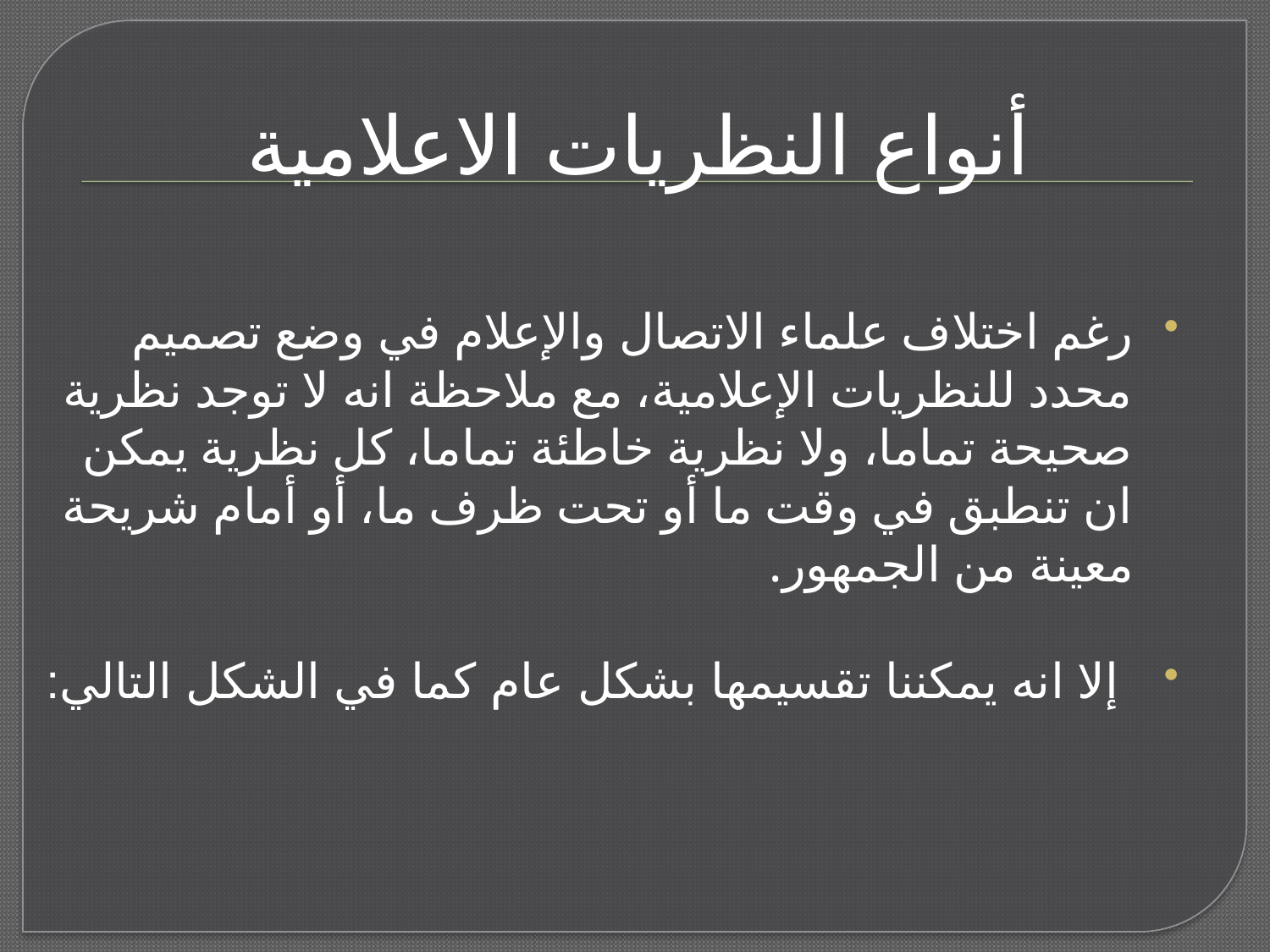

# أنواع النظريات الاعلامية

رغم اختلاف علماء الاتصال والإعلام في وضع تصميم محدد للنظريات الإعلامية، مع ملاحظة انه لا توجد نظرية صحيحة تماما، ولا نظرية خاطئة تماما، كل نظرية يمكن ان تنطبق في وقت ما أو تحت ظرف ما، أو أمام شريحة معينة من الجمهور.

 إلا انه يمكننا تقسيمها بشكل عام كما في الشكل التالي: